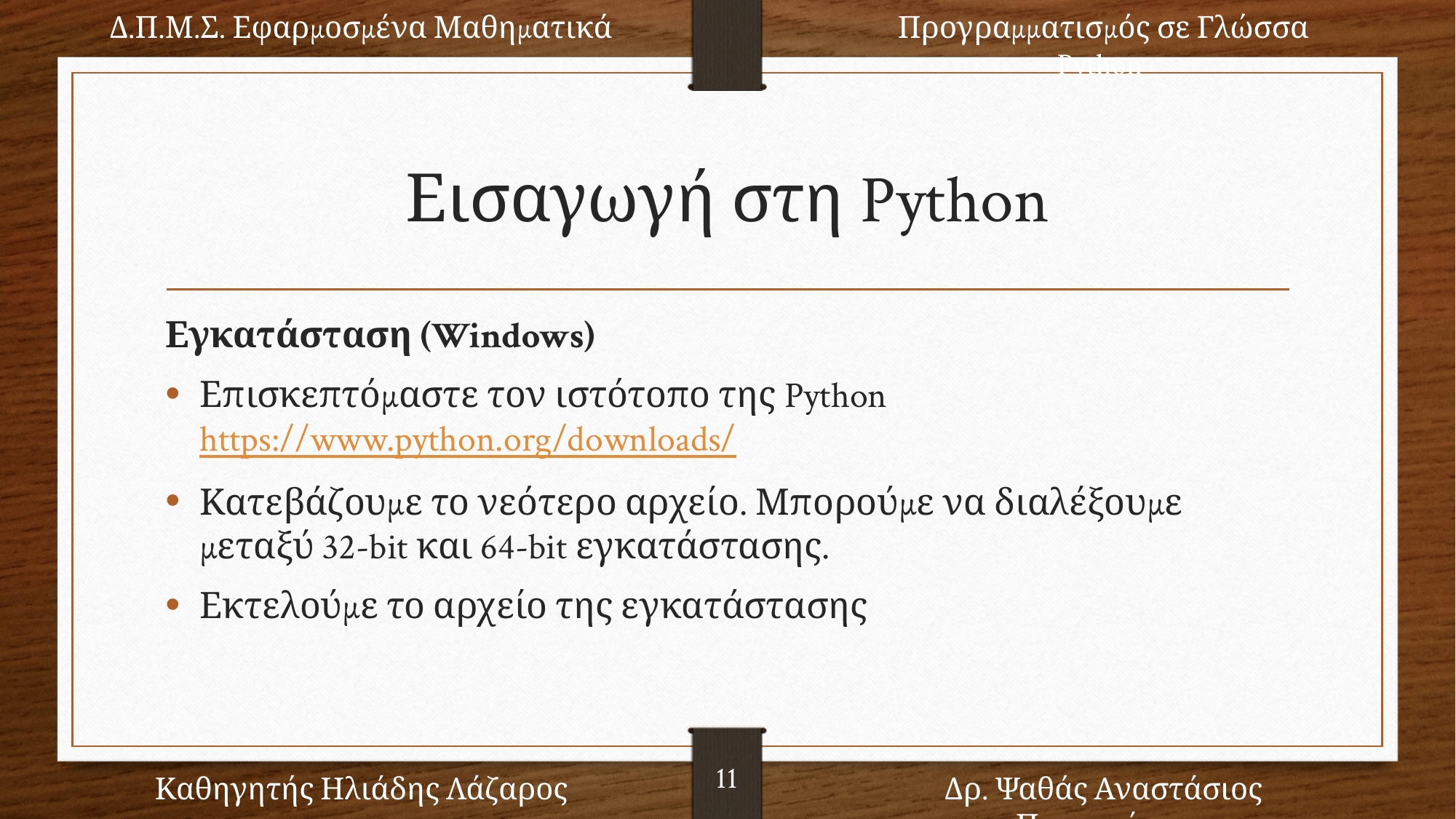

Δ.Π.Μ.Σ. Εφαρμοσμένα Μαθηματικά
Προγραμματισμός σε Γλώσσα Python
11
Καθηγητής Ηλιάδης Λάζαρος
Δρ. Ψαθάς Αναστάσιος Παναγιώτης
# Εισαγωγή στη Python
Εγκατάσταση (Windows)
Επισκεπτόμαστε τον ιστότοπο της Python
https://www.python.org/downloads/
Κατεβάζουμε το νεότερο αρχείο. Μπορούμε να διαλέξουμε μεταξύ 32-bit και 64-bit εγκατάστασης.
Εκτελούμε το αρχείο της εγκατάστασης